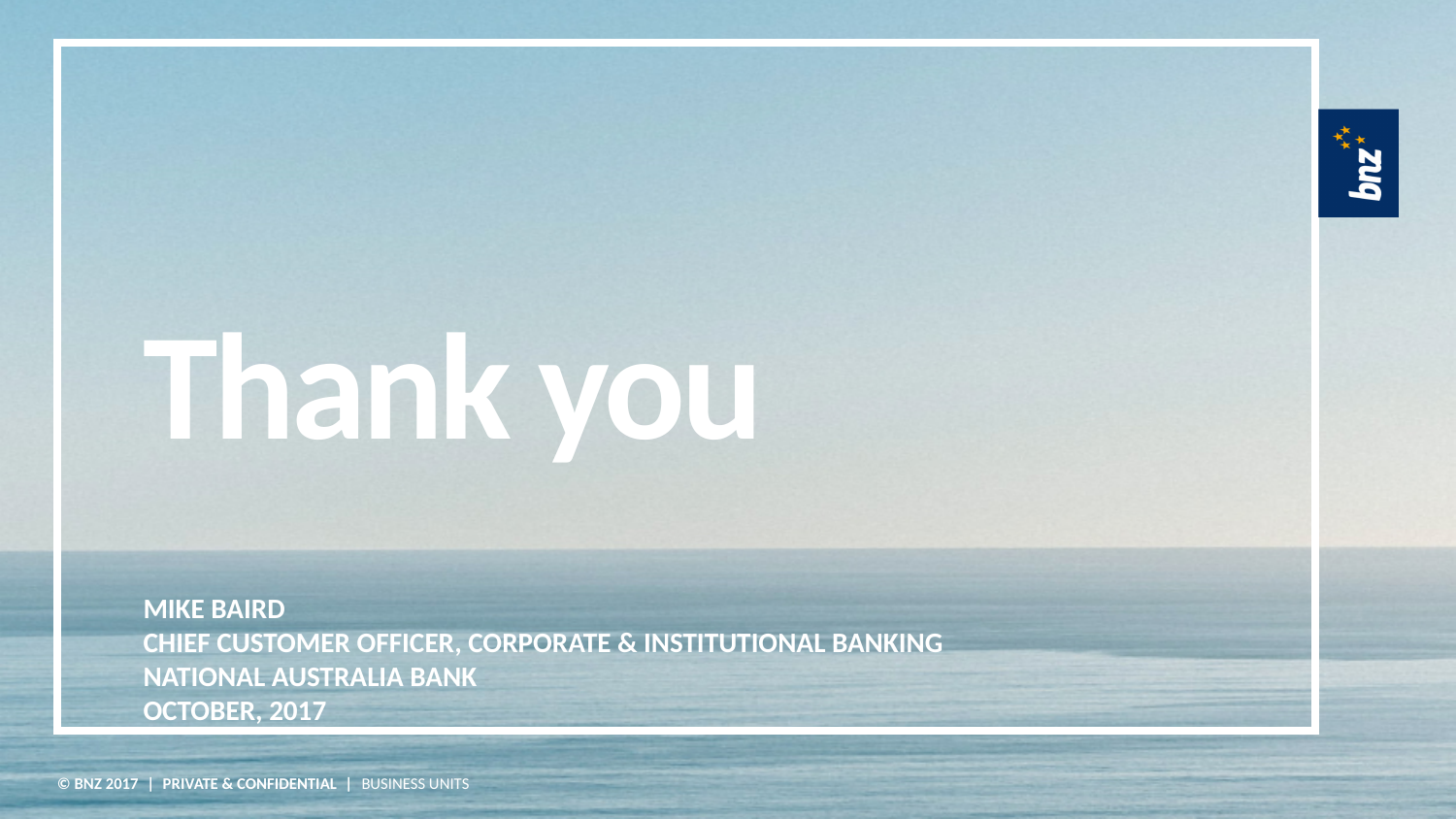

# Thank you

MIKE BAIRD
CHIEF CUSTOMER OFFICER, CORPORATE & INSTITUTIONAL BANKING
NATIONAL AUSTRALIA BANK
OCTOBER, 2017
© BNZ 2017 | PRIVATE & CONFIDENTIAL | BUSINESS UNITS